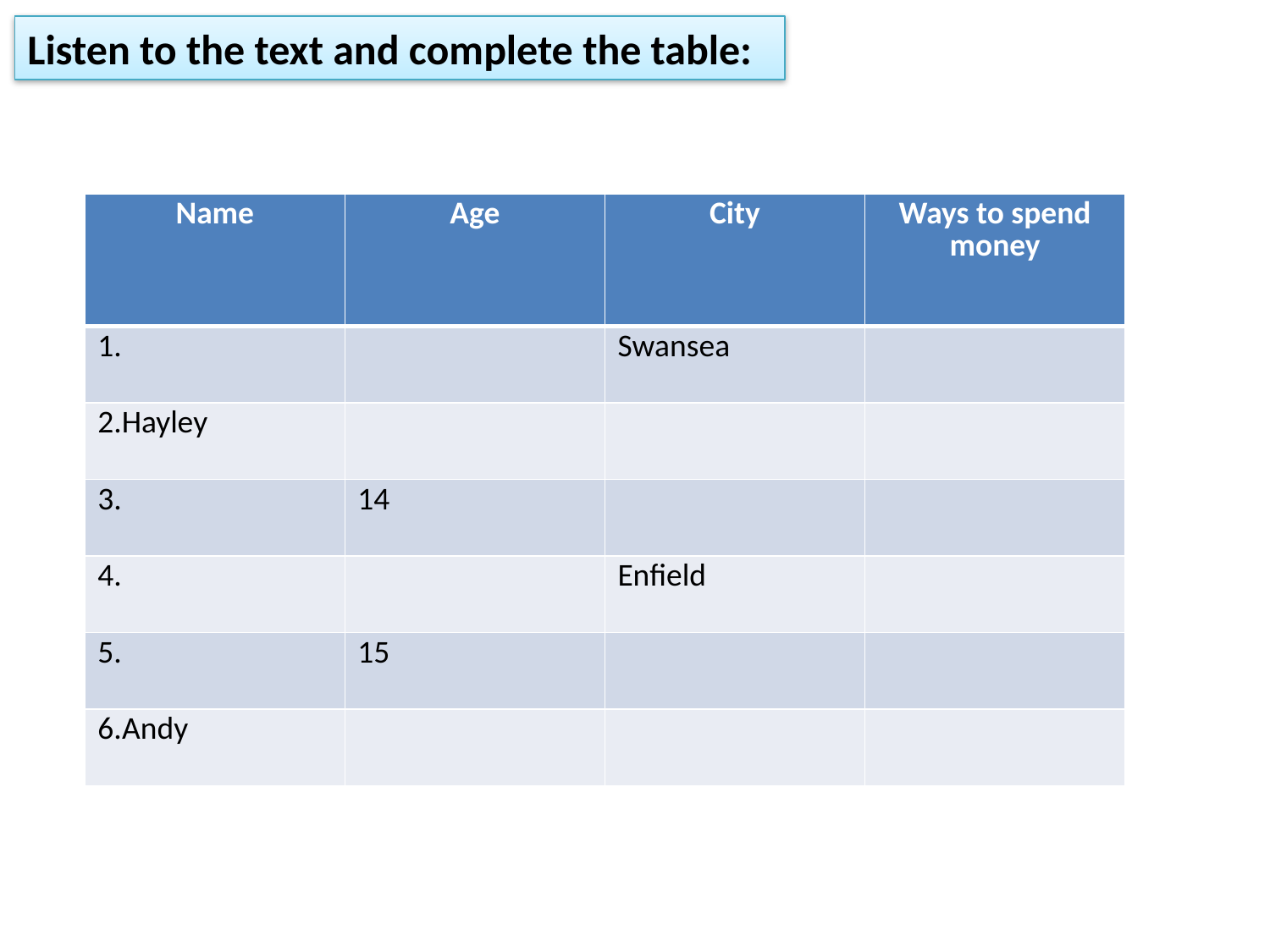

Listen to the text and complete the table:
| Name | Age | City | Ways to spend money |
| --- | --- | --- | --- |
| 1. |  | Swansea |  |
| 2.Hayley |  |  |  |
| 3. | 14 |  |  |
| 4. |  | Enfield |  |
| 5. | 15 |  |  |
| 6.Andy |  |  |  |